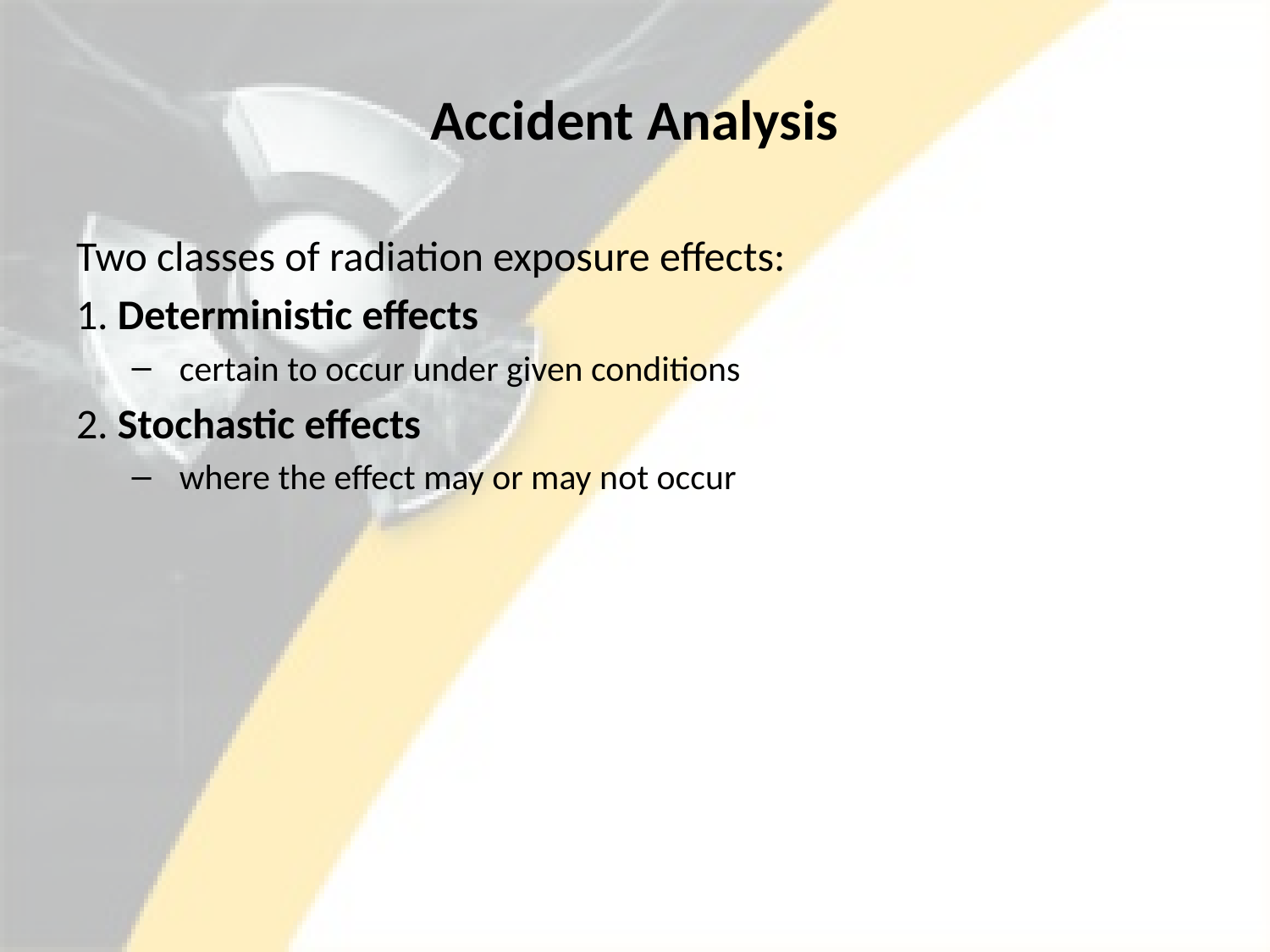

# Accident Analysis
Two classes of radiation exposure effects:
1. Deterministic effects
certain to occur under given conditions
2. Stochastic effects
where the effect may or may not occur